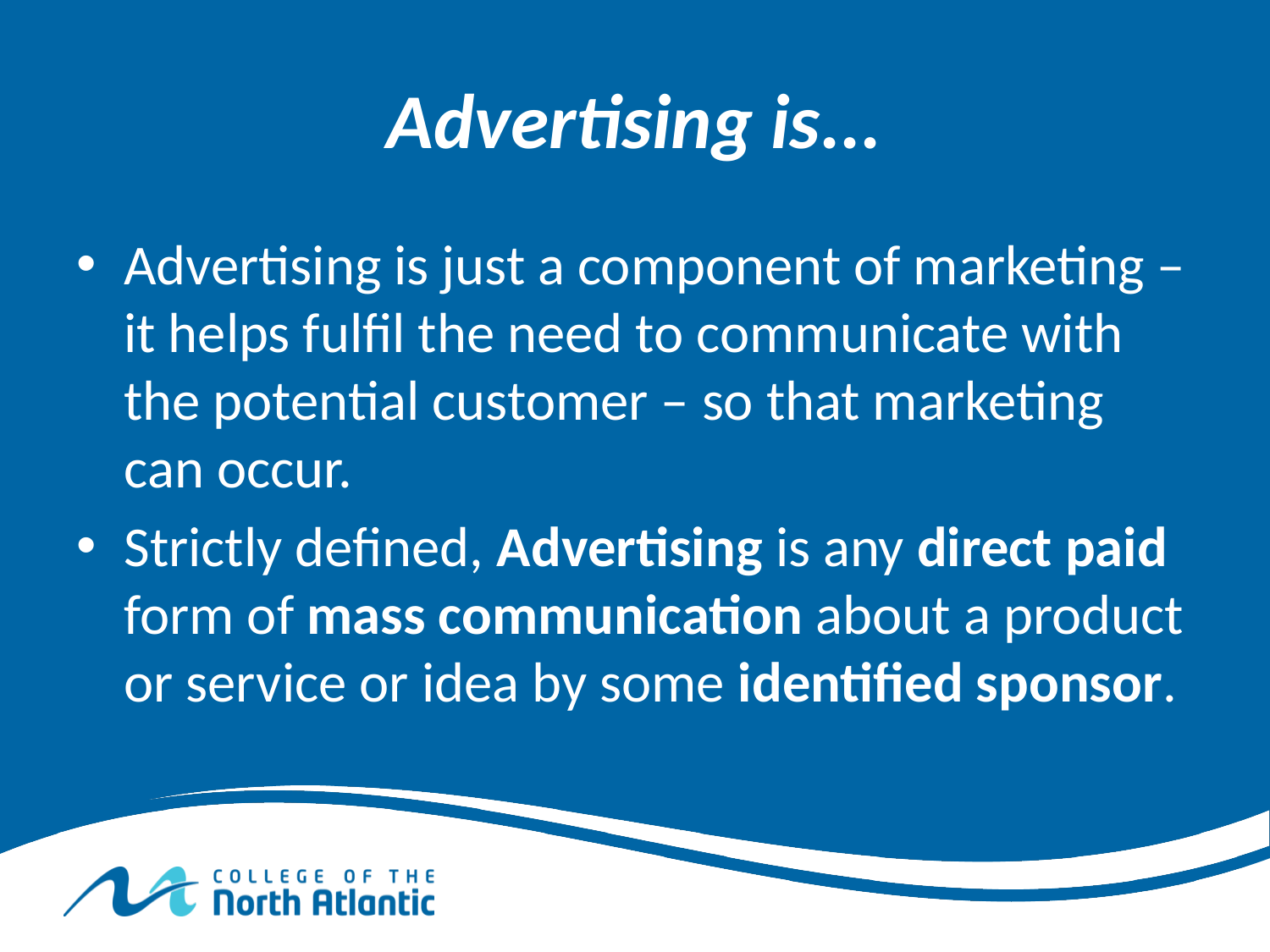

# Advertising is...
Advertising is just a component of marketing – it helps fulfil the need to communicate with the potential customer – so that marketing can occur.
Strictly defined, Advertising is any direct paid form of mass communication about a product or service or idea by some identified sponsor.